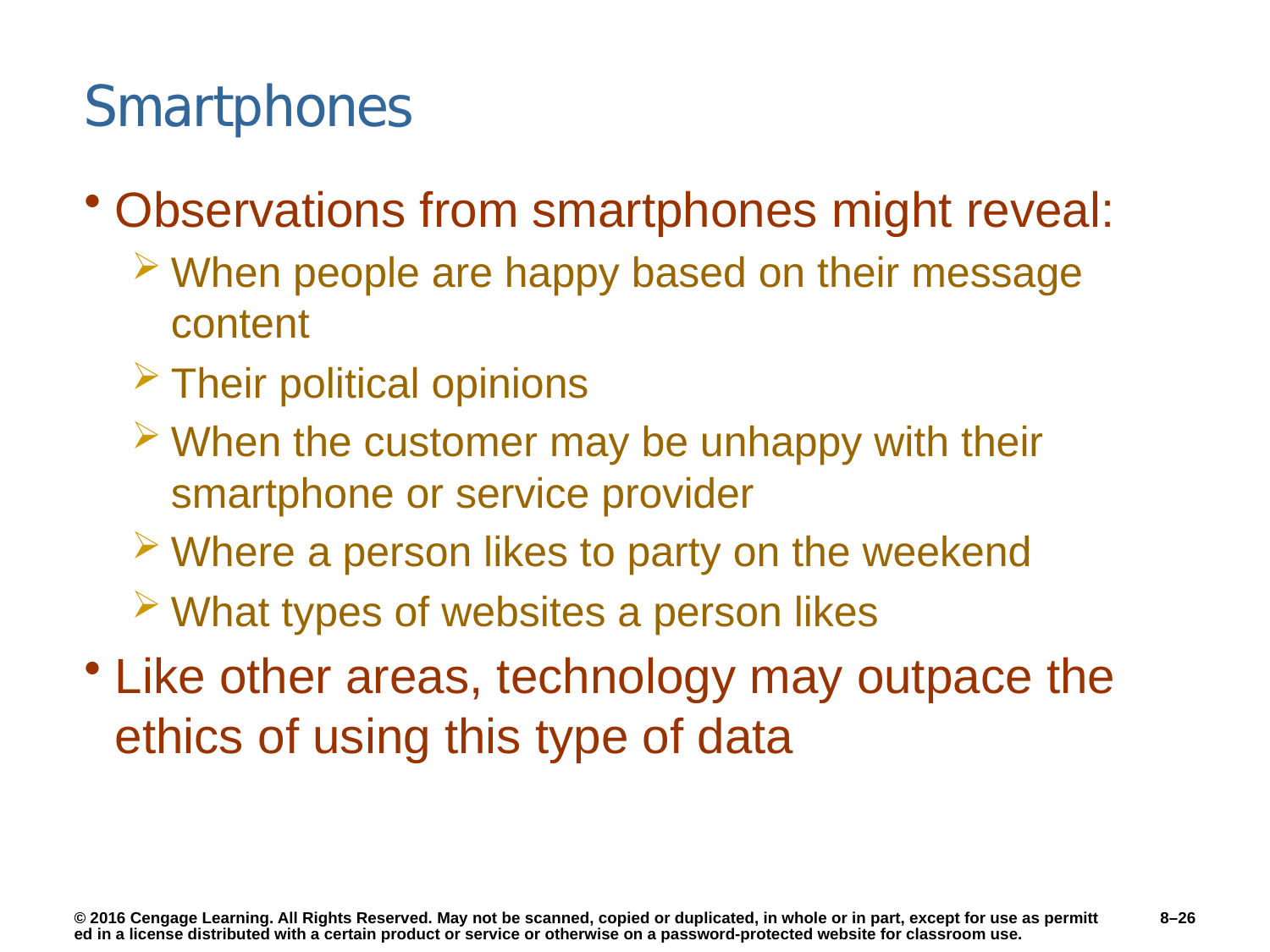

# Smartphones
Observations from smartphones might reveal:
When people are happy based on their message content
Their political opinions
When the customer may be unhappy with their smartphone or service provider
Where a person likes to party on the weekend
What types of websites a person likes
Like other areas, technology may outpace the ethics of using this type of data
8–26
© 2016 Cengage Learning. All Rights Reserved. May not be scanned, copied or duplicated, in whole or in part, except for use as permitted in a license distributed with a certain product or service or otherwise on a password-protected website for classroom use.